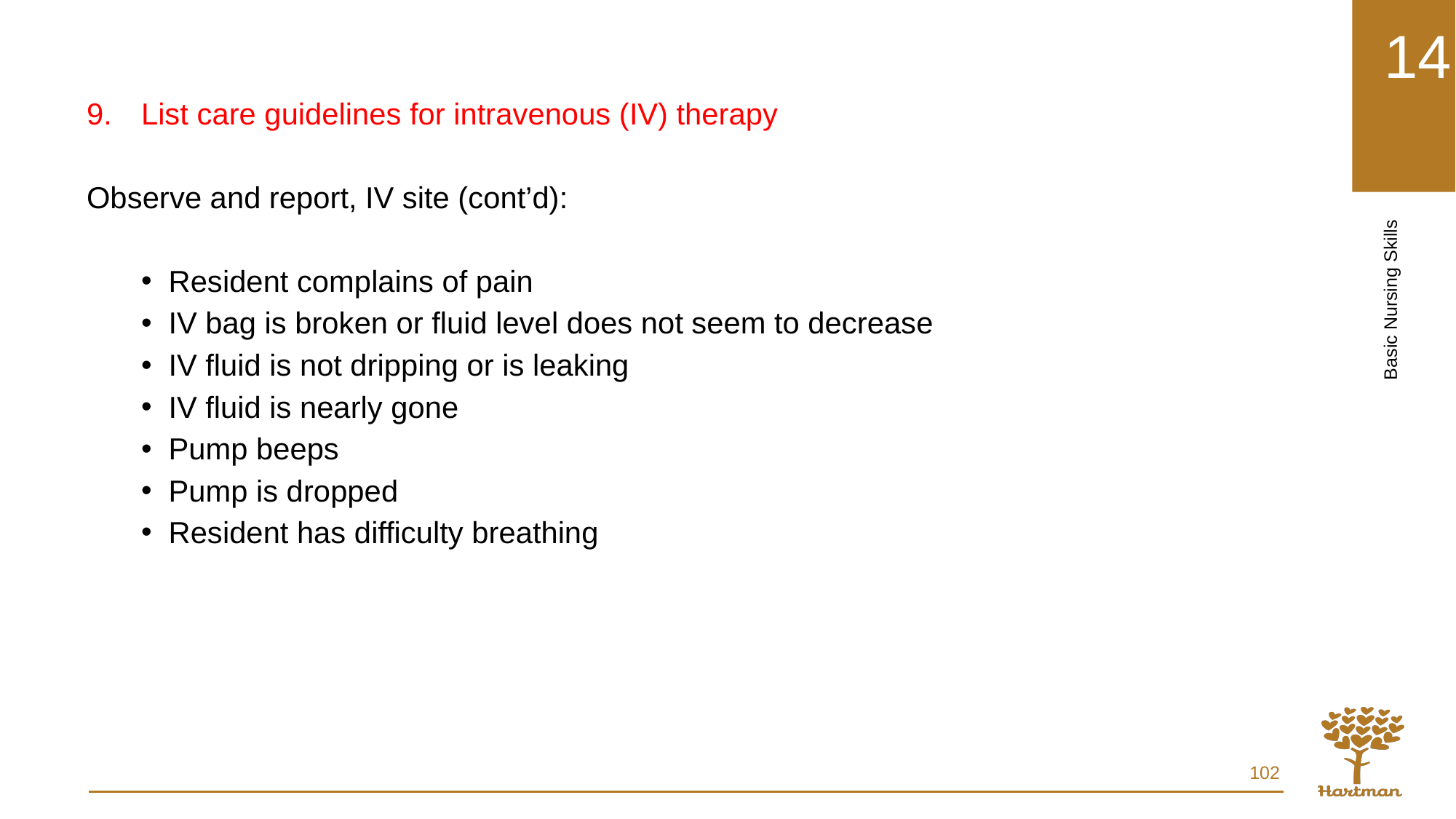

List care guidelines for intravenous (IV) therapy

Observe and report, IV site (cont’d):

Resident complains of pain
IV bag is broken or fluid level does not seem to decrease
IV fluid is not dripping or is leaking
IV fluid is nearly gone
Pump beeps
Pump is dropped
Resident has difficulty breathing

102